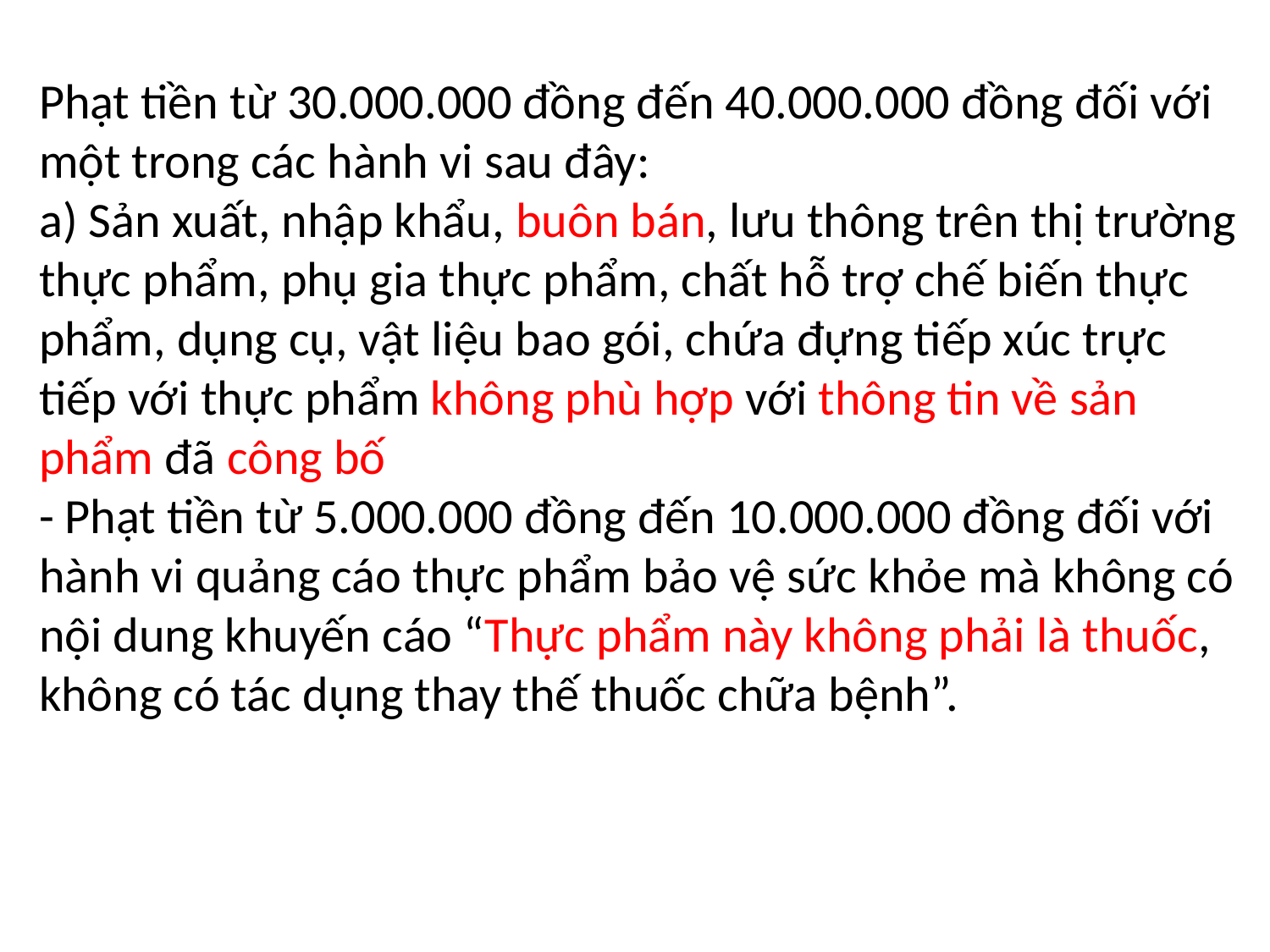

Phạt tiền từ 30.000.000 đồng đến 40.000.000 đồng đối với một trong các hành vi sau đây:
a) Sản xuất, nhập khẩu, buôn bán, lưu thông trên thị trường thực phẩm, phụ gia thực phẩm, chất hỗ trợ chế biến thực phẩm, dụng cụ, vật liệu bao gói, chứa đựng tiếp xúc trực tiếp với thực phẩm không phù hợp với thông tin về sản phẩm đã công bố
- Phạt tiền từ 5.000.000 đồng đến 10.000.000 đồng đối với hành vi quảng cáo thực phẩm bảo vệ sức khỏe mà không có nội dung khuyến cáo “Thực phẩm này không phải là thuốc, không có tác dụng thay thế thuốc chữa bệnh”.